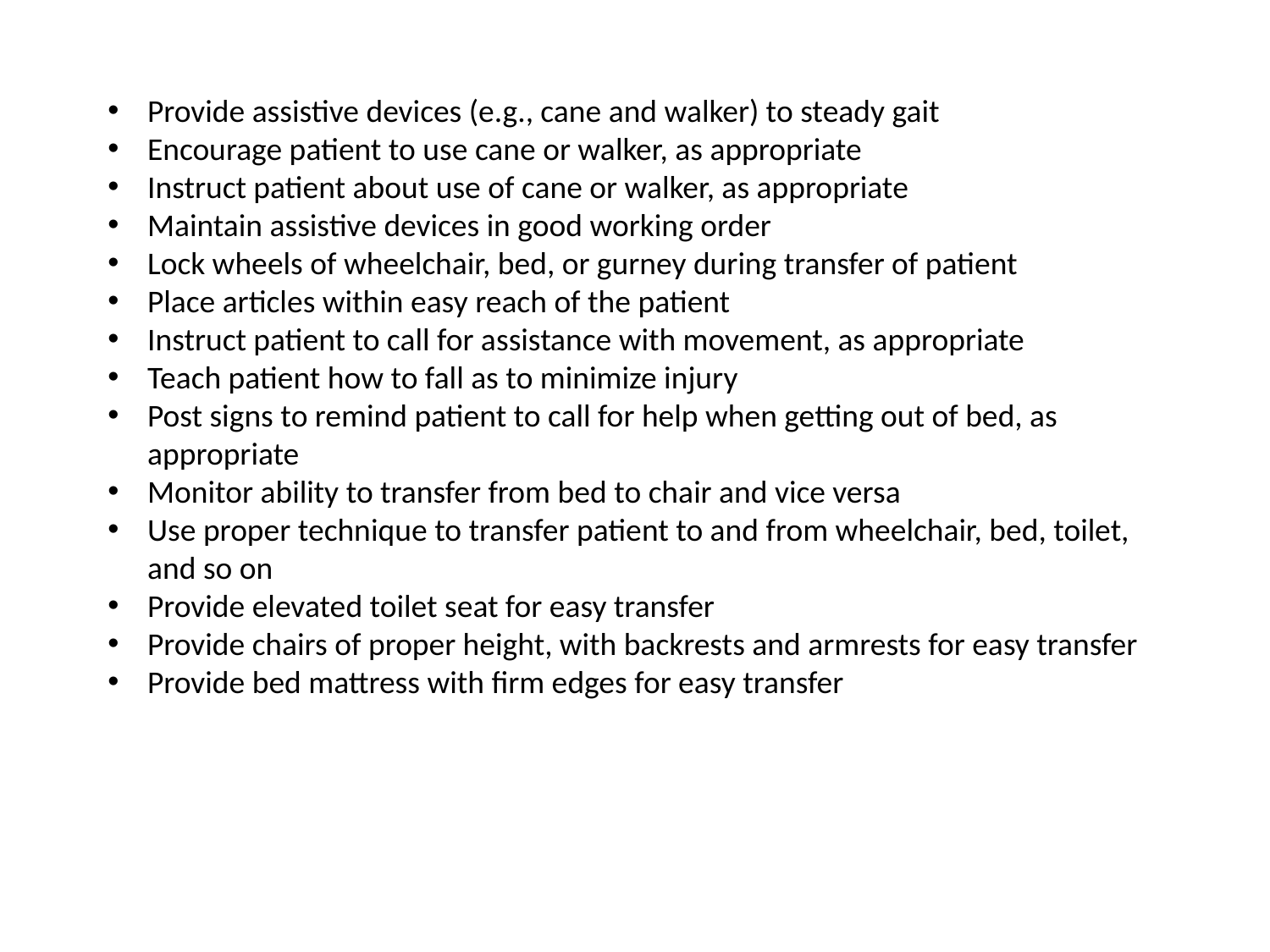

Provide assistive devices (e.g., cane and walker) to steady gait
Encourage patient to use cane or walker, as appropriate
Instruct patient about use of cane or walker, as appropriate
Maintain assistive devices in good working order
Lock wheels of wheelchair, bed, or gurney during transfer of patient
Place articles within easy reach of the patient
Instruct patient to call for assistance with movement, as appropriate
Teach patient how to fall as to minimize injury
Post signs to remind patient to call for help when getting out of bed, as appropriate
Monitor ability to transfer from bed to chair and vice versa
Use proper technique to transfer patient to and from wheelchair, bed, toilet, and so on
Provide elevated toilet seat for easy transfer
Provide chairs of proper height, with backrests and armrests for easy transfer
Provide bed mattress with firm edges for easy transfer